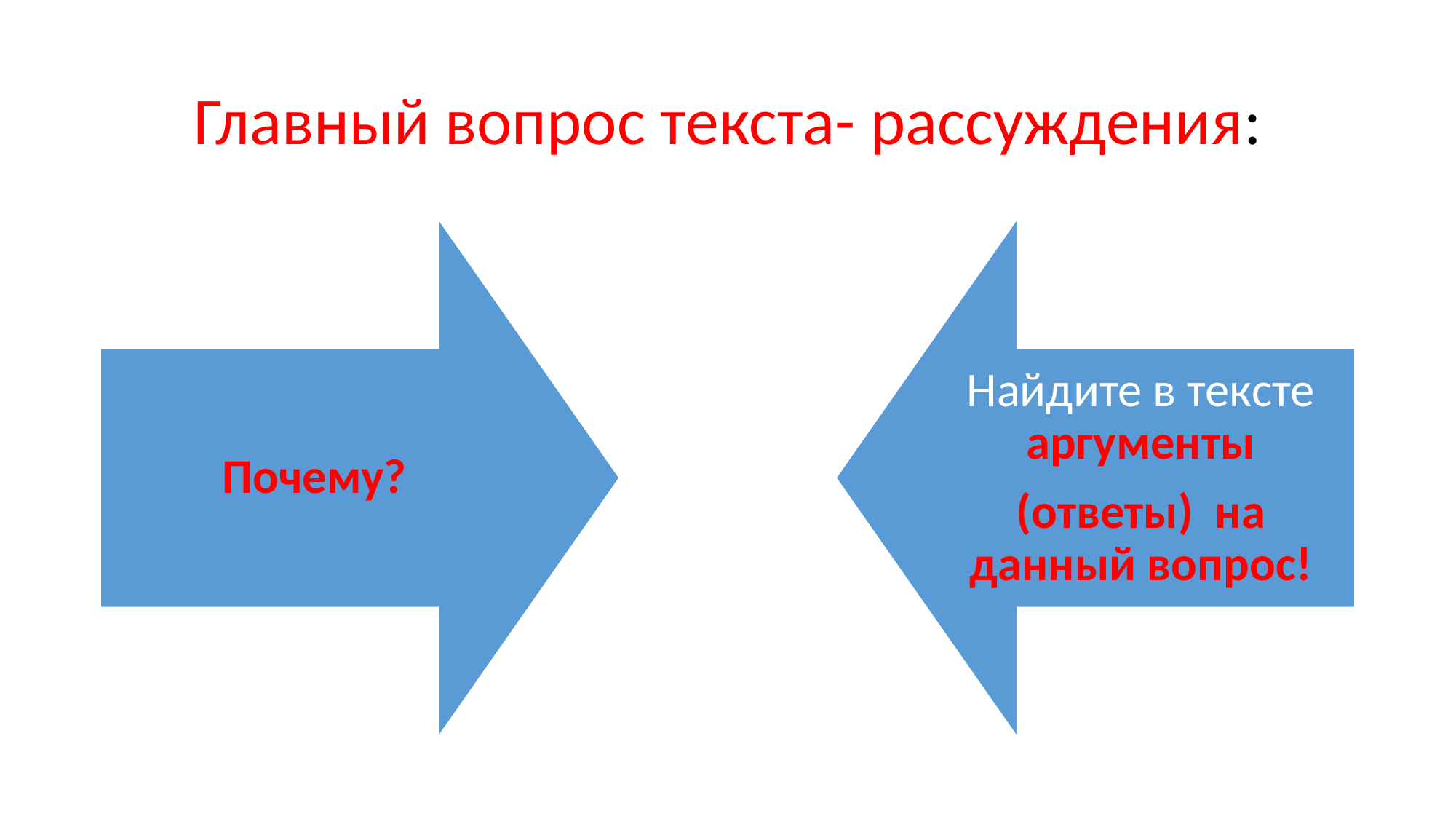

# Главный вопрос текста- рассуждения:
Почему?
Найдите в тексте аргументы
(ответы)  на данный вопрос!